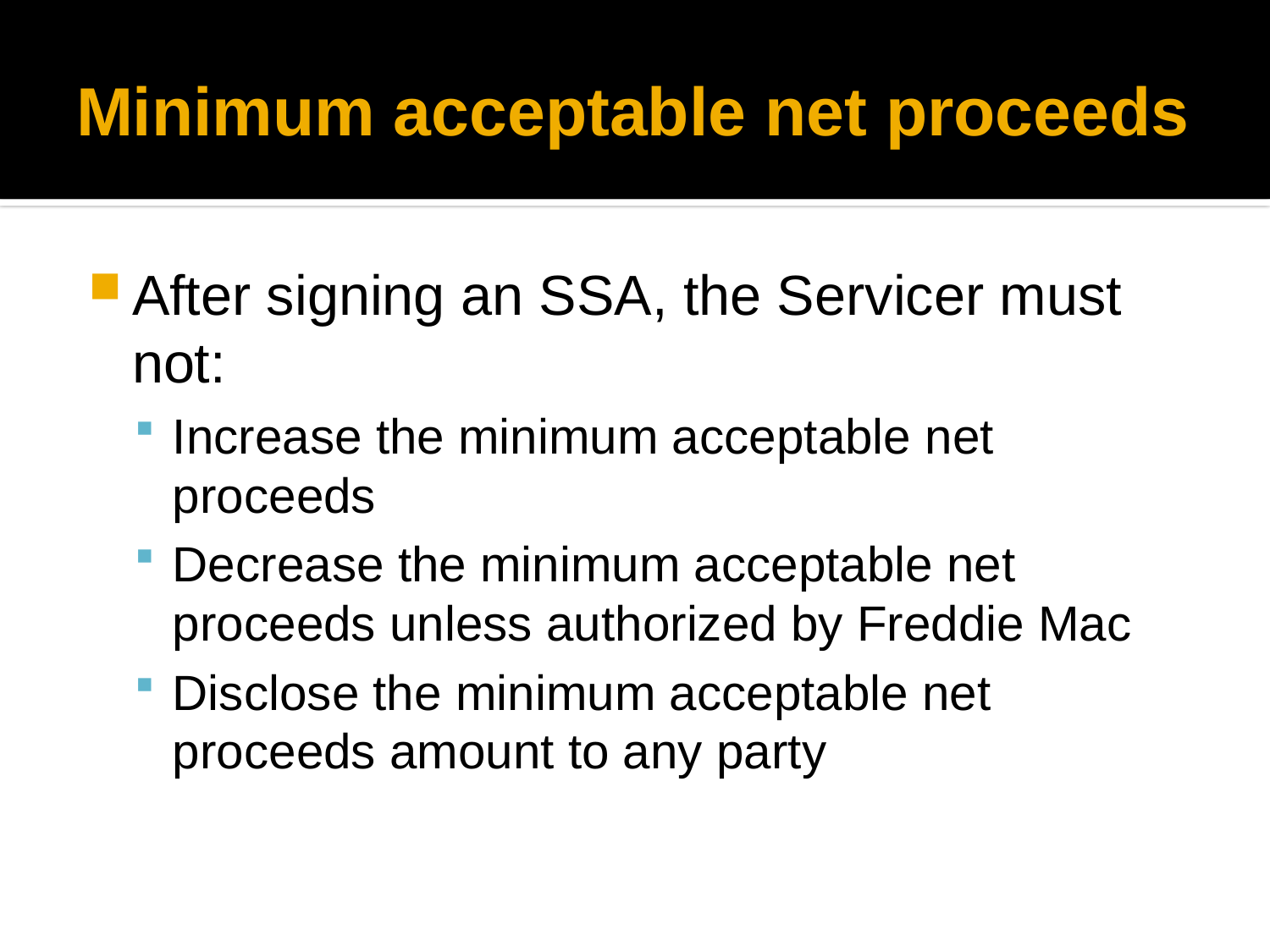

# Minimum acceptable net proceeds
After signing an SSA, the Servicer must not:
Increase the minimum acceptable net proceeds
Decrease the minimum acceptable net proceeds unless authorized by Freddie Mac
Disclose the minimum acceptable net proceeds amount to any party